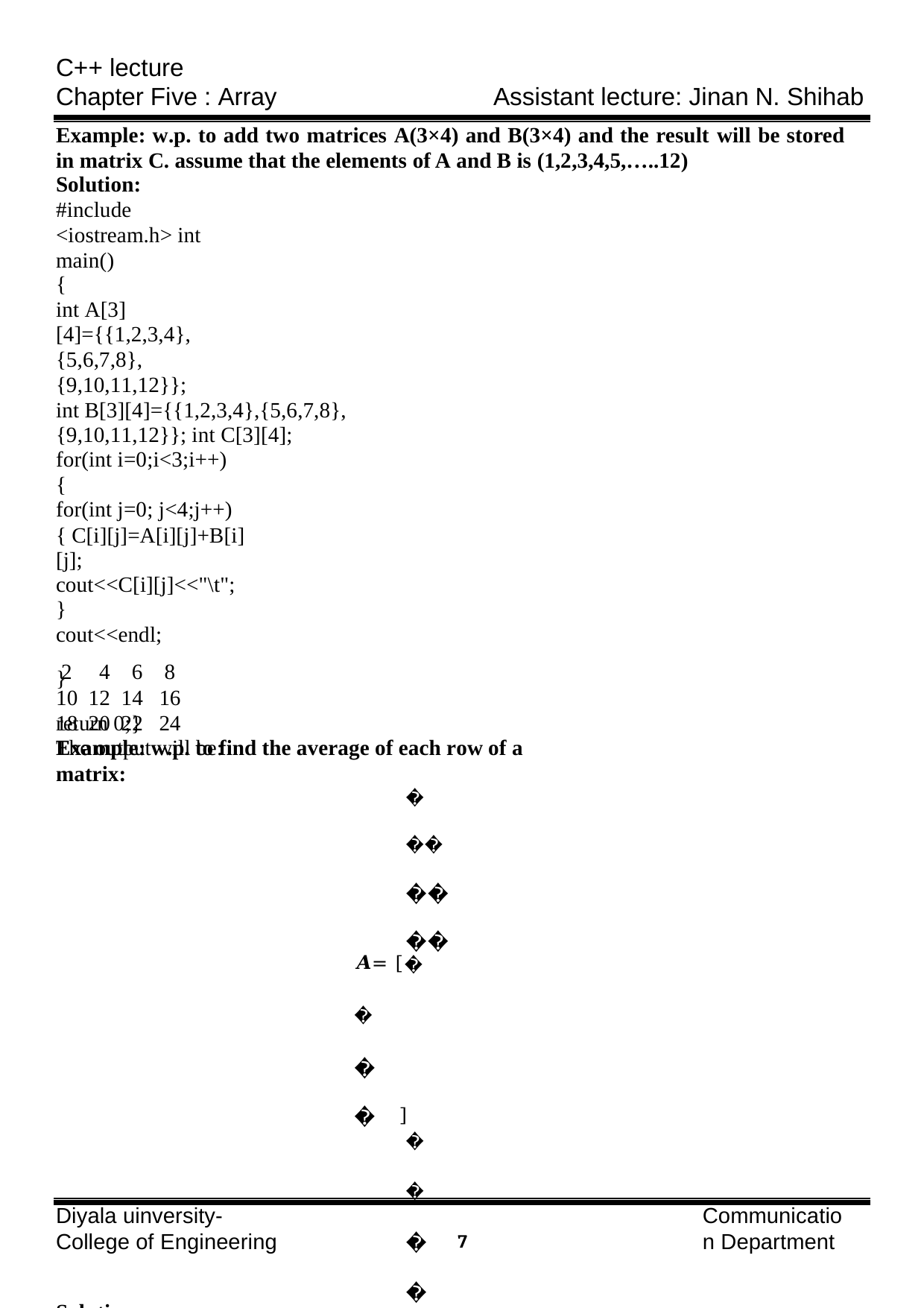

C++ lecture
Chapter Five : Array	Assistant lecture: Jinan N. Shihab

Example: w.p. to add two matrices A(3×4) and B(3×4) and the result will be stored in matrix C. assume that the elements of A and B is (1,2,3,4,5,…..12)
Solution:
#include <iostream.h> int main()
{
int A[3][4]={{1,2,3,4},{5,6,7,8},{9,10,11,12}};
int B[3][4]={{1,2,3,4},{5,6,7,8},{9,10,11,12}}; int C[3][4];
for(int i=0;i<3;i++)
{
for(int j=0; j<4;j++)
{ C[i][j]=A[i][j]+B[i][j];
cout<<C[i][j]<<"\t";
}
cout<<endl;

}

return 0;}
The output will be:
| 2 | 4 | 6 | 8 |
| --- | --- | --- | --- |
| 10 | 12 | 14 | 16 |
| 18 | 20 | 22 | 24 |
Example: w.p. to find the average of each row of a matrix:
�	��	��	��
𝑨= [�	�	�	�   ]
�	�	�	�
Solution:
#include <iostream.h> int main()
{
int A[3][4]={{1,2,3,4},{5,6,7,8},{9,10,11,12}};
int sum;
for(int i=0;i<3;i++)
{
sum=0;
for (int j=0;j<4;j++) sum+=A[i][j];
cout <<float (sum)/4.0<<endl;
}
return 0;}
Diyala uinversity- College of Engineering
Communication Department
7